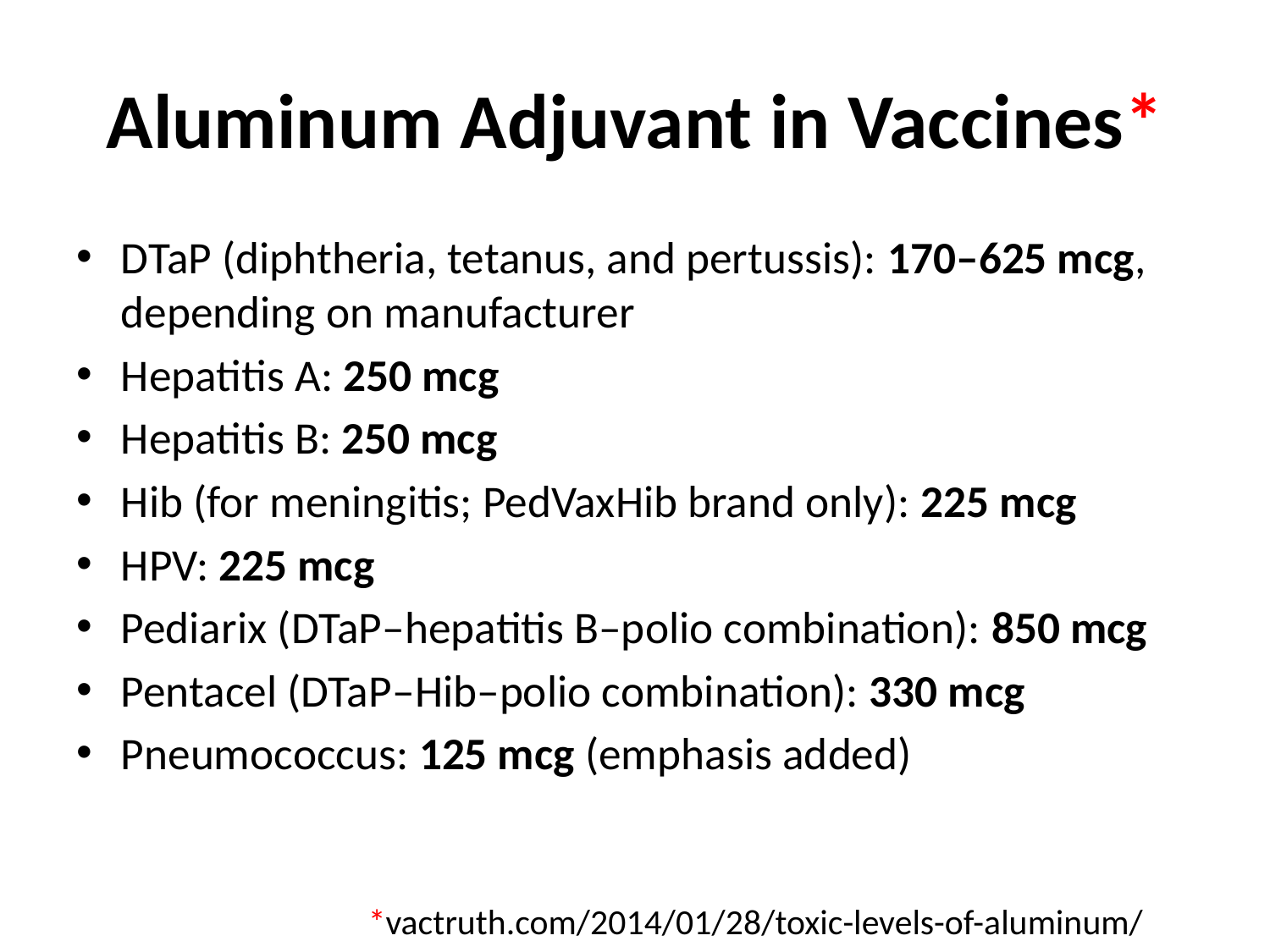

# Aluminum Adjuvant in Vaccines*
DTaP (diphtheria, tetanus, and pertussis): 170–625 mcg, depending on manufacturer
Hepatitis A: 250 mcg
Hepatitis B: 250 mcg
Hib (for meningitis; PedVaxHib brand only): 225 mcg
HPV: 225 mcg
Pediarix (DTaP–hepatitis B–polio combination): 850 mcg
Pentacel (DTaP–Hib–polio combination): 330 mcg
Pneumococcus: 125 mcg (emphasis added)

*vactruth.com/2014/01/28/toxic-levels-of-aluminum/